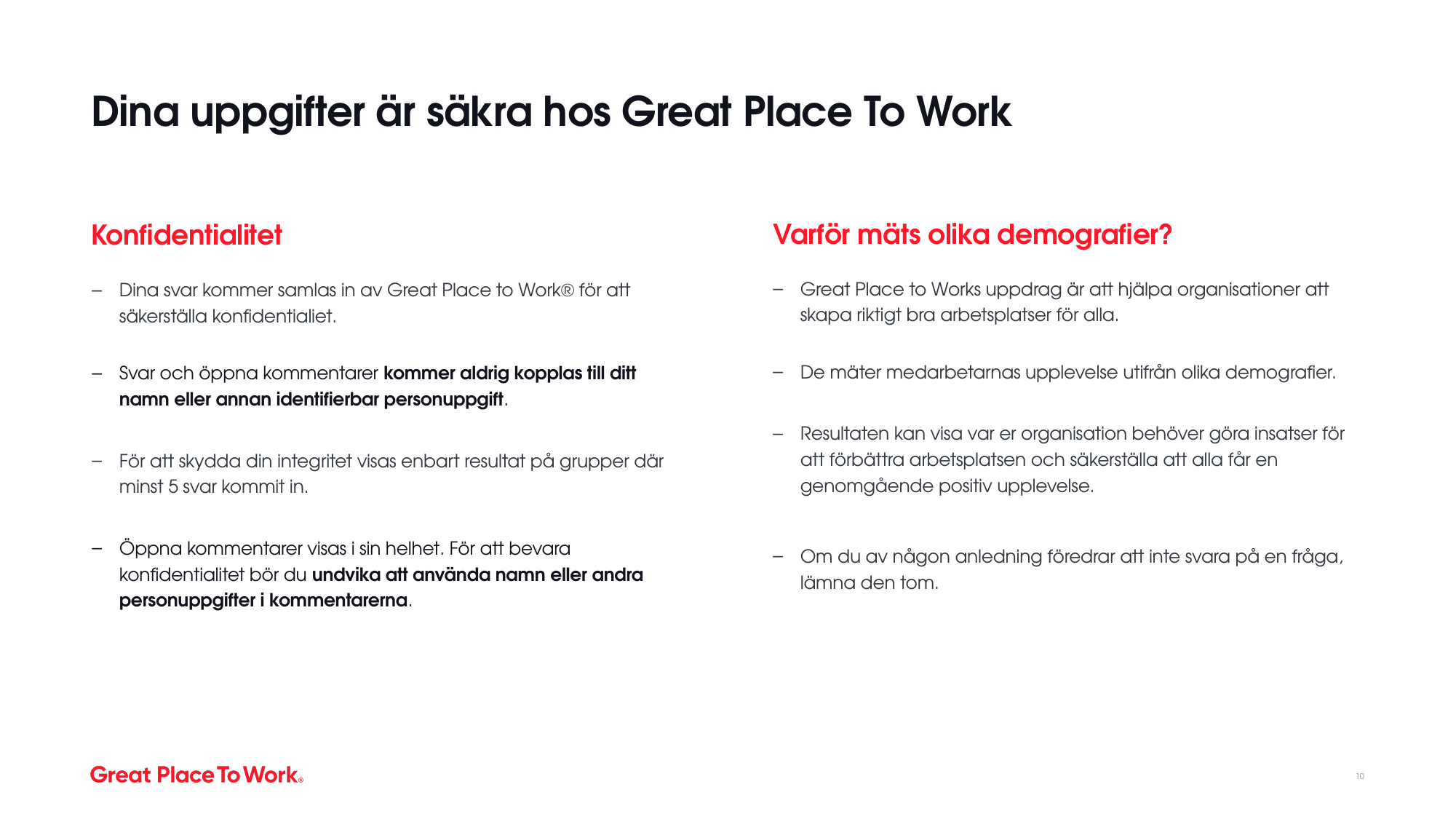

# Dina uppgifter är säkra hos Great Place To Work
Varför mäts olika demografier?
Konfidentialitet
Great Place to Works uppdrag är att hjälpa organisationer att skapa riktigt bra arbetsplatser för alla.
De mäter medarbetarnas upplevelse utifrån olika demografier.
Resultaten kan visa var er organisation behöver göra insatser för att förbättra arbetsplatsen och säkerställa att alla får en genomgående positiv upplevelse.

Om du av någon anledning föredrar att inte svara på en fråga, lämna den tom.

Dina svar kommer samlas in av Great Place to Work® för att säkerställa konfidentialiet.
Svar och öppna kommentarer kommer aldrig kopplas till ditt namn eller annan identifierbar personuppgift.
För att skydda din integritet visas enbart resultat på grupper där minst 5 svar kommit in.
Öppna kommentarer visas i sin helhet. För att bevara konfidentialitet bör du undvika att använda namn eller andra personuppgifter i kommentarerna.
10